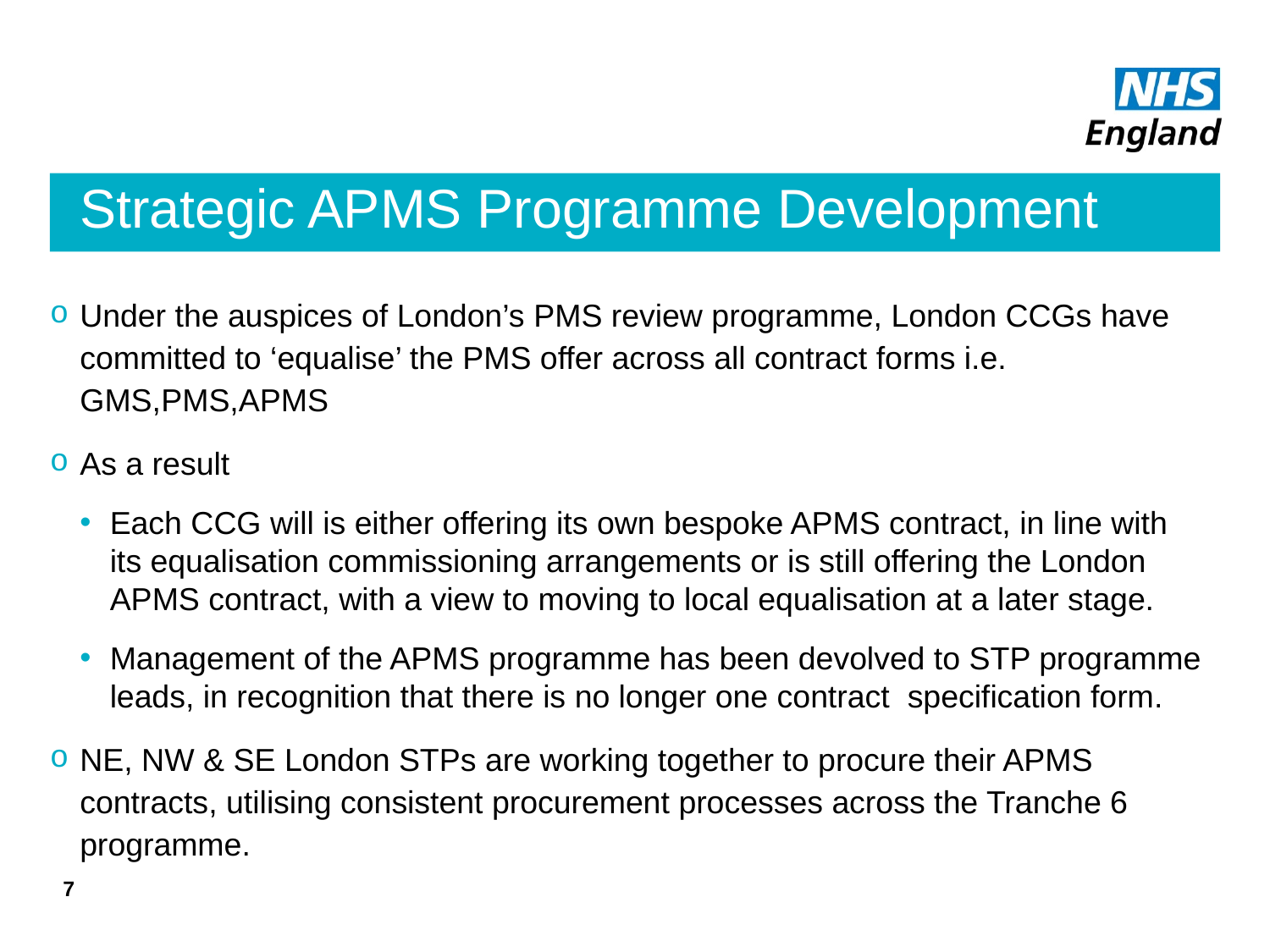

# Strategic APMS Programme Development
Under the auspices of London’s PMS review programme, London CCGs have committed to ‘equalise’ the PMS offer across all contract forms i.e. GMS,PMS,APMS
As a result
Each CCG will is either offering its own bespoke APMS contract, in line with its equalisation commissioning arrangements or is still offering the London APMS contract, with a view to moving to local equalisation at a later stage.
Management of the APMS programme has been devolved to STP programme leads, in recognition that there is no longer one contract  specification form.
NE, NW & SE London STPs are working together to procure their APMS contracts, utilising consistent procurement processes across the Tranche 6 programme.
7